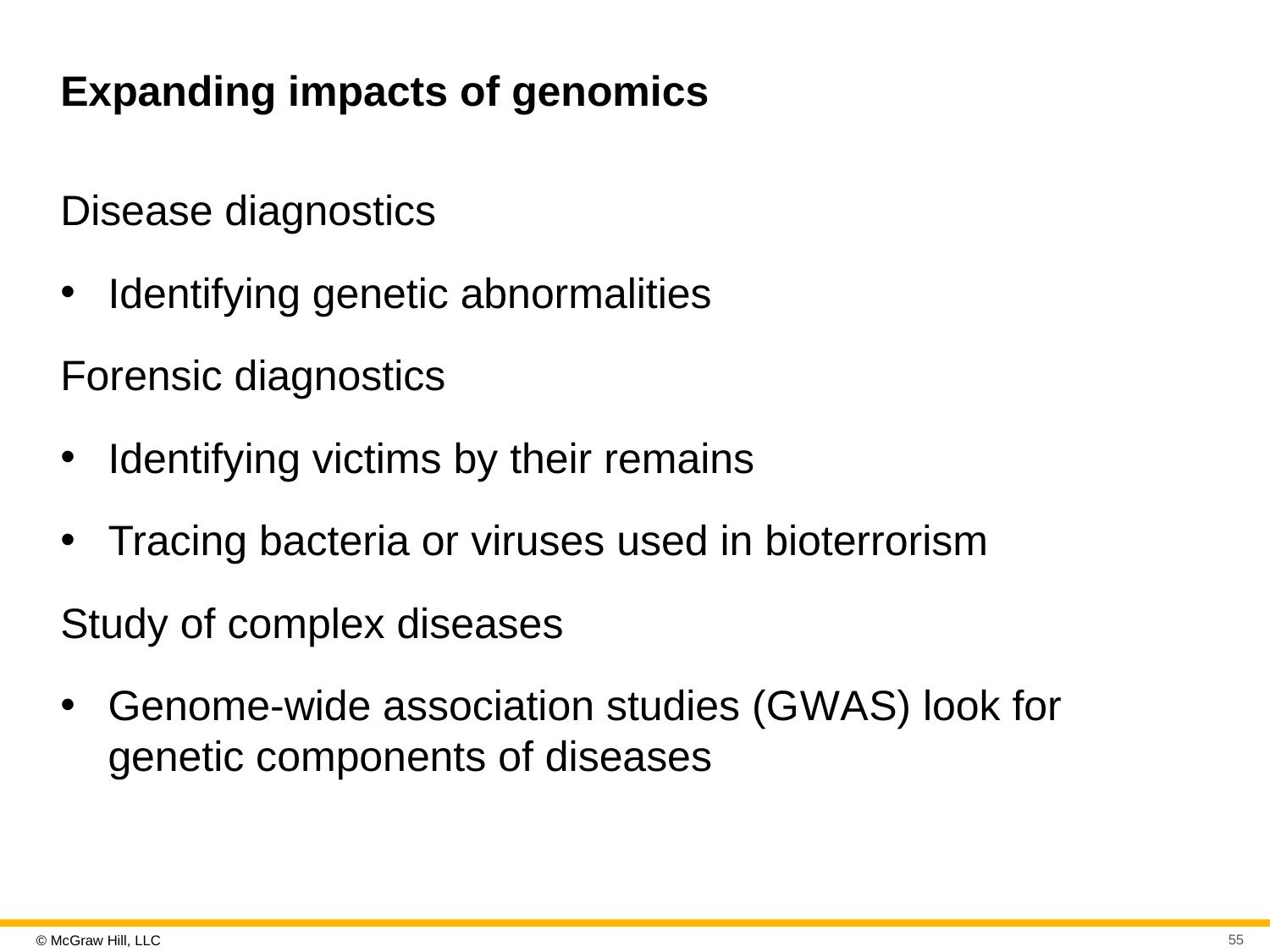

# Expanding impacts of genomics
Disease diagnostics
Identifying genetic abnormalities
Forensic diagnostics
Identifying victims by their remains
Tracing bacteria or viruses used in bioterrorism
Study of complex diseases
Genome-wide association studies (G W A S) look for genetic components of diseases
55